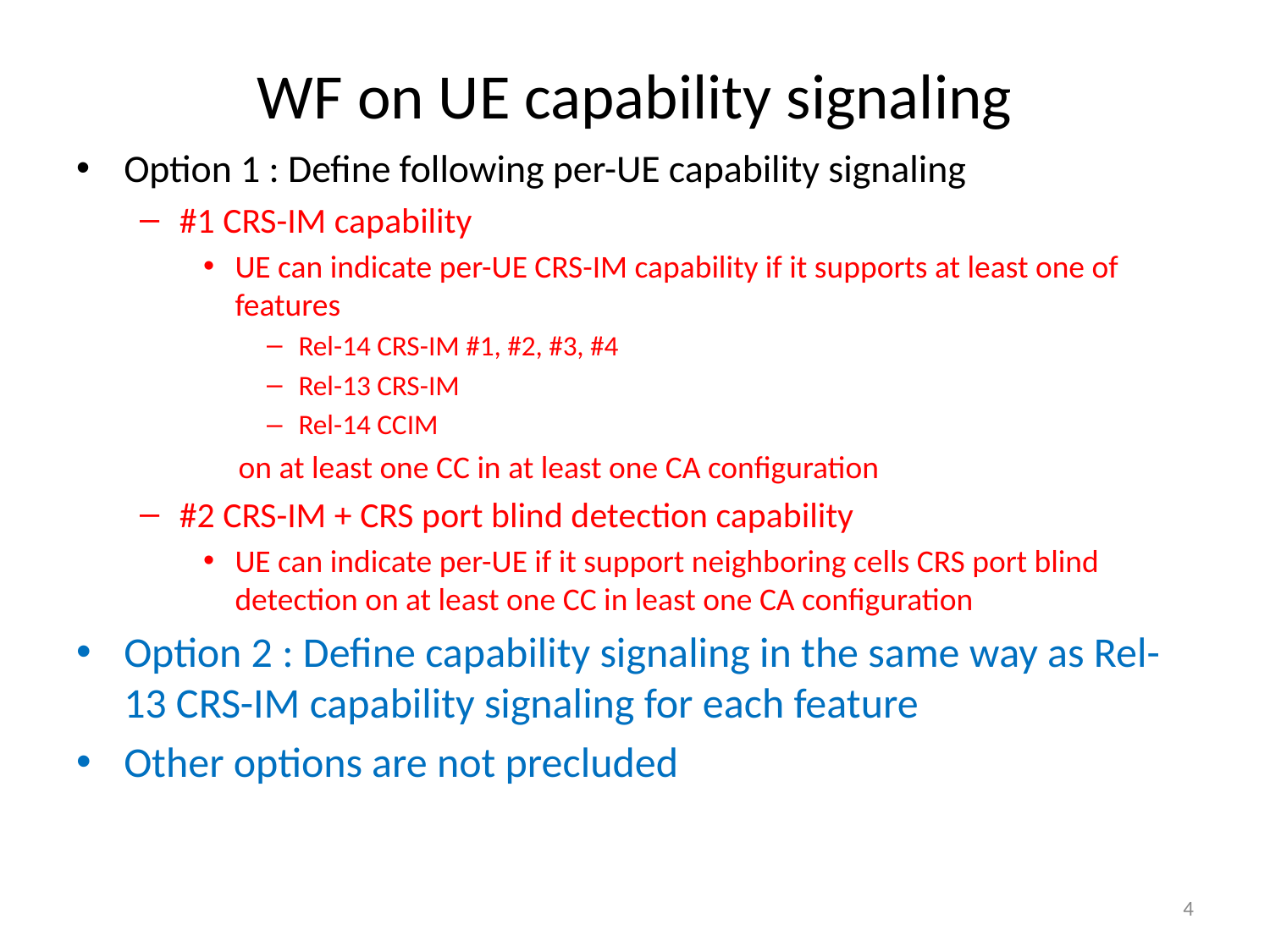

# WF on UE capability signaling
Option 1 : Define following per-UE capability signaling
#1 CRS-IM capability
UE can indicate per-UE CRS-IM capability if it supports at least one of  features
Rel-14 CRS-IM #1, #2, #3, #4
Rel-13 CRS-IM
Rel-14 CCIM
on at least one CC in at least one CA configuration
#2 CRS-IM + CRS port blind detection capability
UE can indicate per-UE if it support neighboring cells CRS port blind detection on at least one CC in least one CA configuration
Option 2 : Define capability signaling in the same way as Rel-13 CRS-IM capability signaling for each feature
Other options are not precluded

4